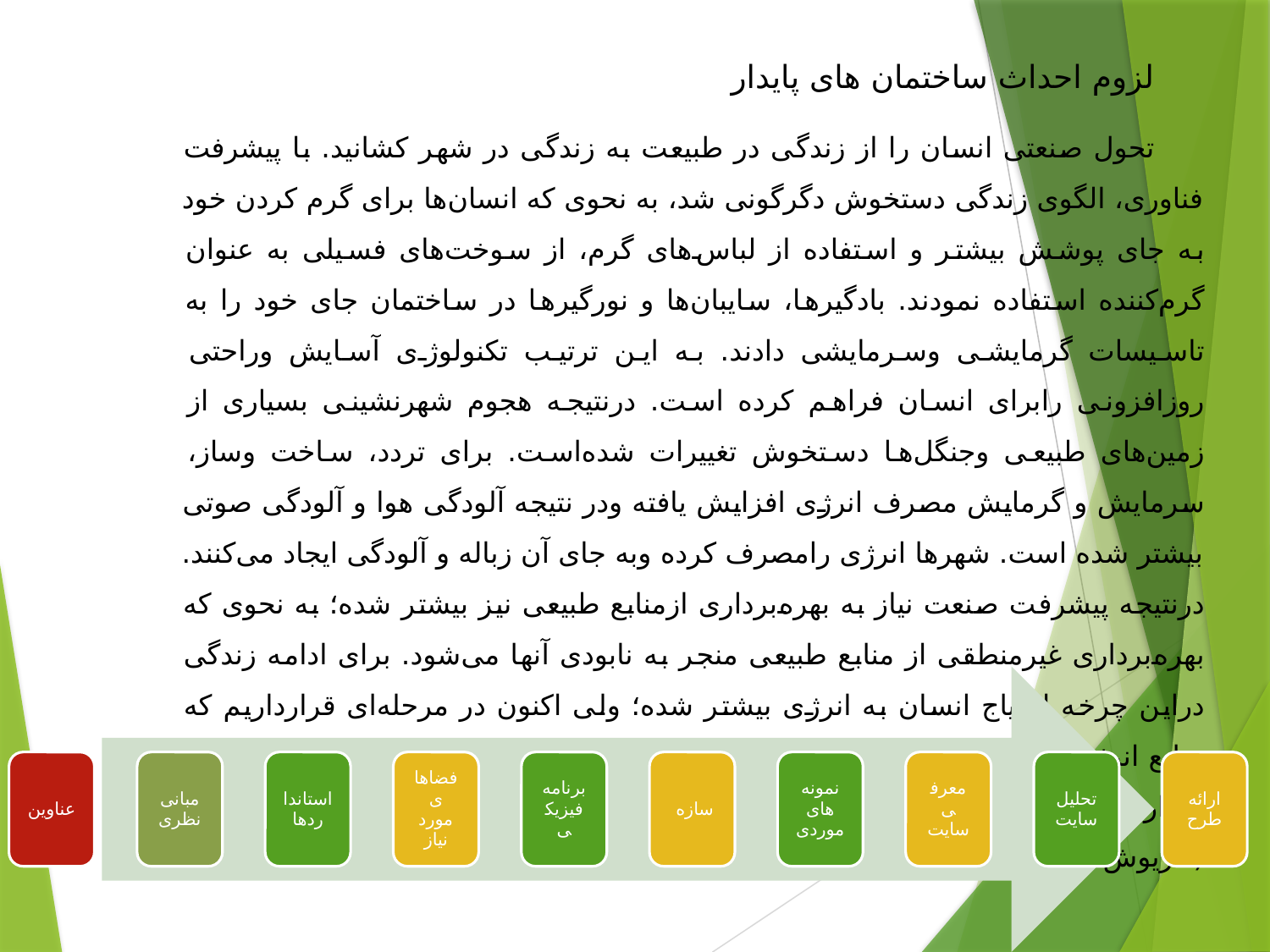

لزوم احداث ساختمان های پایدار
تحول صنعتی انسان را از زندگی در طبیعت به زندگی در شهر کشانید. با پیشرفت فناوری، الگوی زندگی دستخوش دگرگونی شد، به نحوی که انسان‌ها برای گرم کردن خود به جای پوشش بیشتر و استفاده از لباس‌های گرم، از سوخت‌های فسیلی به عنوان گرم‌کننده استفاده نمودند. بادگیرها، سایبان‌ها و نورگیرها در ساختمان جای خود را به تاسیسات گرمایشی وسرمایشی دادند. به این ترتیب تکنولوژی آسایش وراحتی روزافزونی رابرای انسان فراهم کرده است. درنتیجه هجوم شهرنشینی بسیاری از زمین‌های طبیعی وجنگل‌ها دستخوش تغییرات شده‌است. برای تردد، ساخت وساز، سرمایش و گرمایش مصرف انرژی افزایش یافته ودر نتیجه آلودگی هوا و آلودگی صوتی بیشتر شده است. شهرها انرژی رامصرف کرده وبه جای آن زباله و آلودگی ایجاد می‌کنند. درنتیجه پیشرفت صنعت نیاز به بهره‌برداری ازمنابع طبیعی نیز بیشتر شده؛ به نحوی که بهره‌برداری غیرمنطقی از منابع طبیعی منجر به نابودی آنها می‌شود. برای ادامه زندگی دراین چرخه احتیاج انسان به انرژی بیشتر شده؛ ولی اکنون در مرحله‌ای قرارداریم که منابع انرژی رو به اتمام هستند. با این نگرش ولزوم کاهش مشکلات، ایجاد ساختمان‌های پایدار باتوجه به مشکلات زیست محیطی که وجود دارد برجسته می شود.(داریوش،1389)
عناوین
سازه